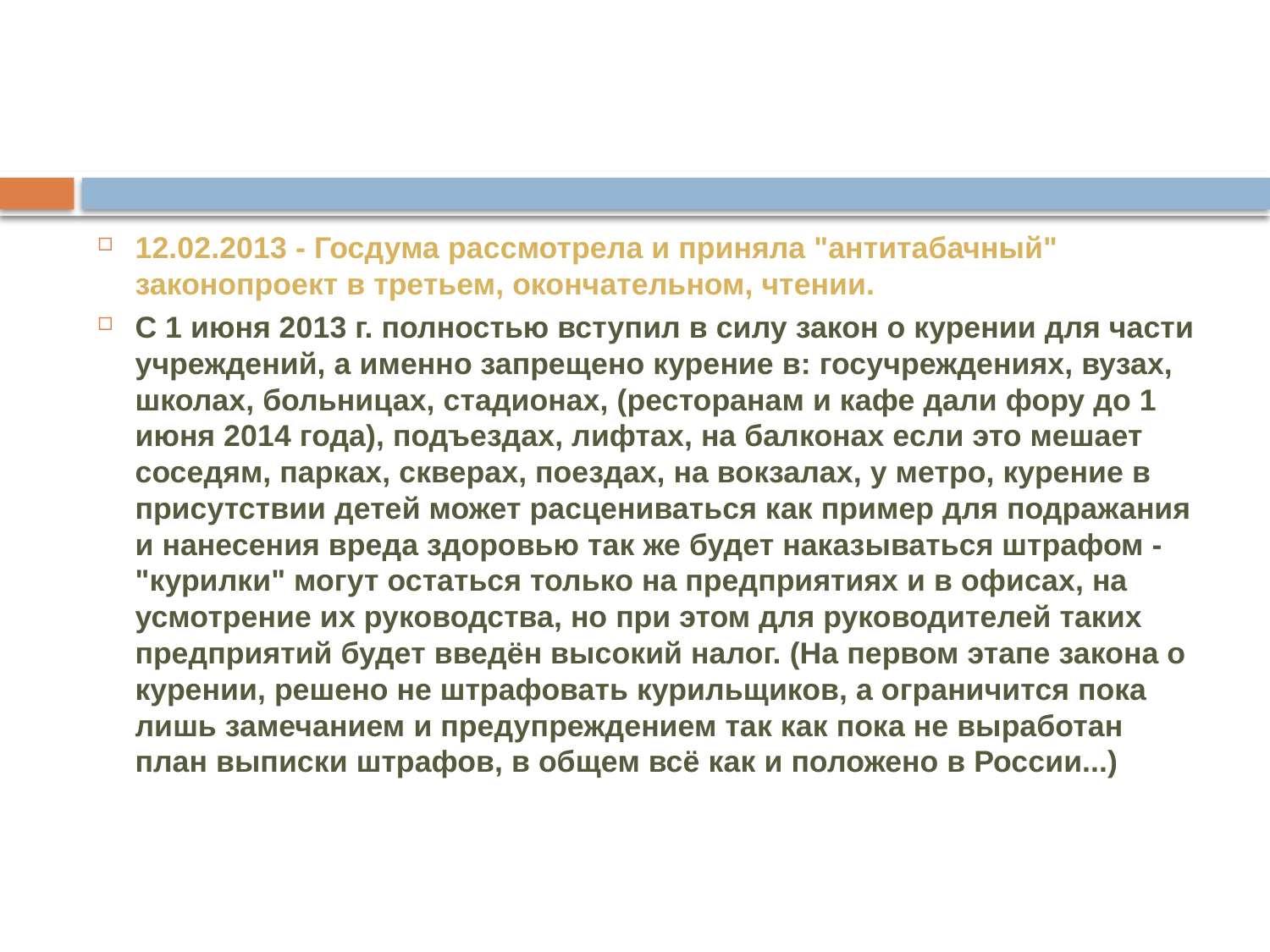

#
12.02.2013 - Госдума рассмотрела и приняла "антитабачный" законопроект в третьем, окончательном, чтении.
С 1 июня 2013 г. полностью вступил в силу закон о курении для части учреждений, а именно запрещено курение в: госучреждениях, вузах, школах, больницах, стадионах, (ресторанам и кафе дали фору до 1 июня 2014 года), подъездах, лифтах, на балконах если это мешает соседям, парках, скверах, поездах, на вокзалах, у метро, курение в присутствии детей может расцениваться как пример для подражания и нанесения вреда здоровью так же будет наказываться штрафом - "курилки" могут остаться только на предприятиях и в офисах, на усмотрение их руководства, но при этом для руководителей таких предприятий будет введён высокий налог. (На первом этапе закона о курении, решено не штрафовать курильщиков, а ограничится пока лишь замечанием и предупреждением так как пока не выработан план выписки штрафов, в общем всё как и положено в России...)